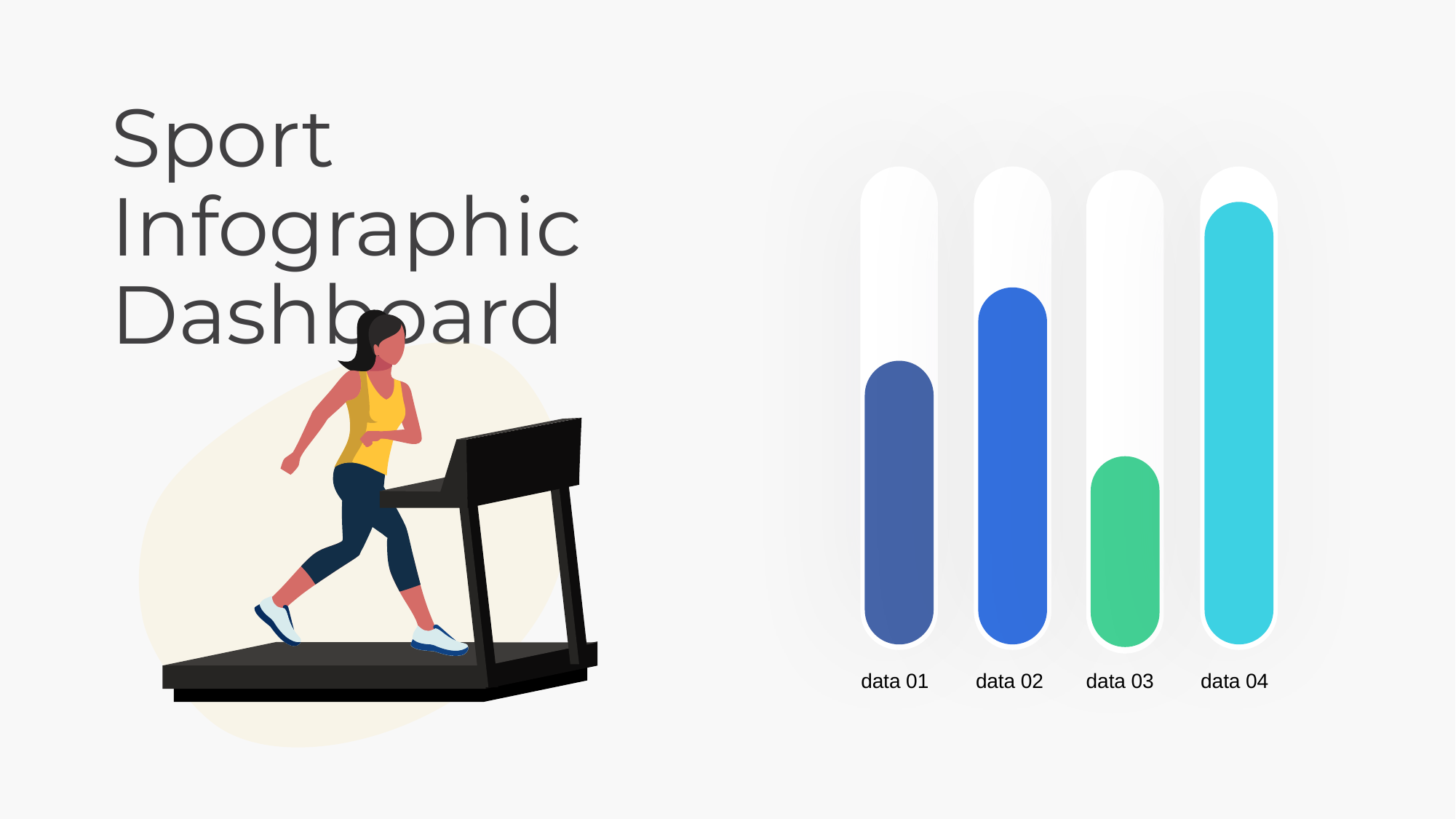

Sport Infographic Dashboard

data 01
data 02
data 03
data 04